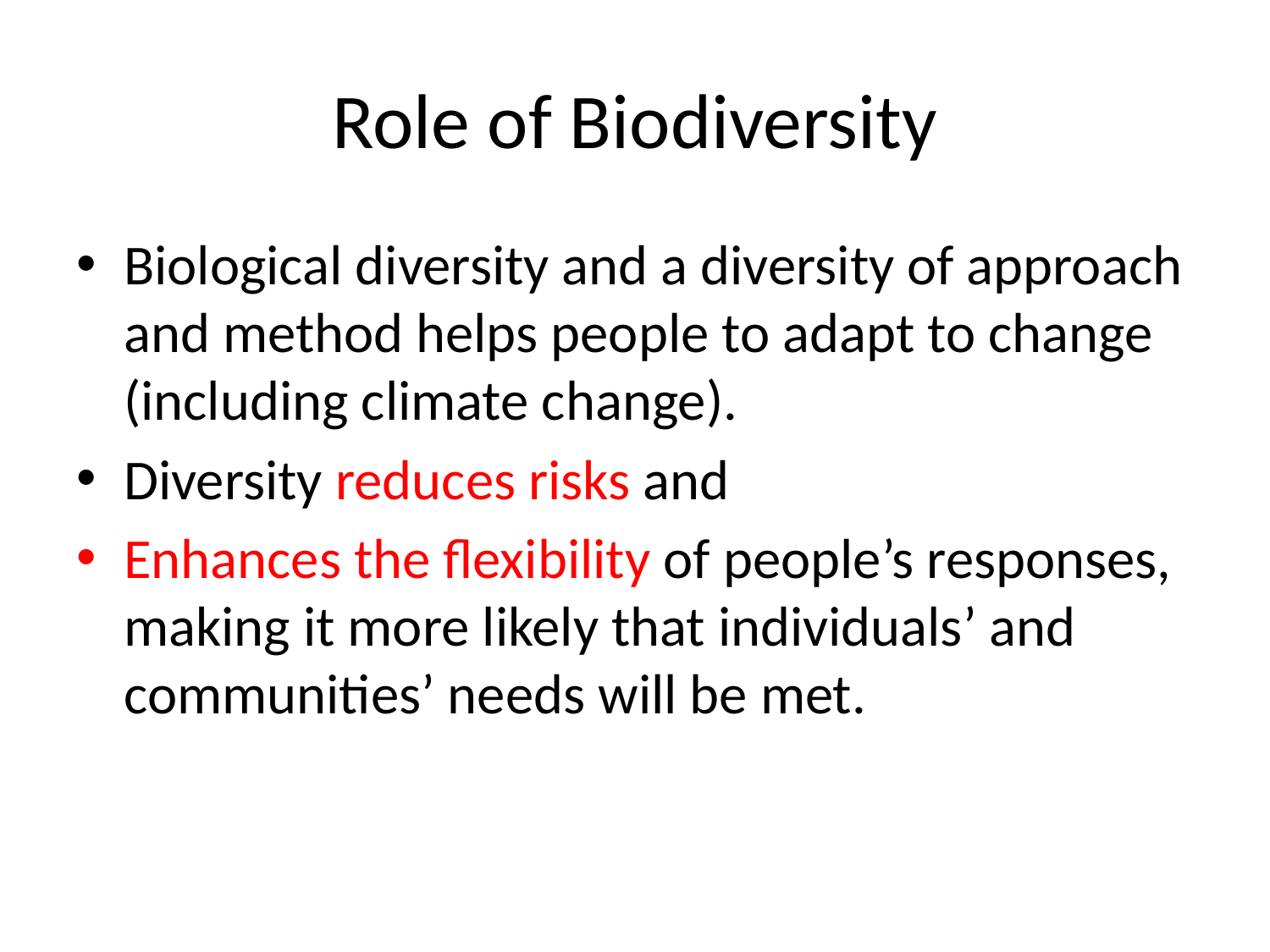

# Role of Biodiversity
Biological diversity and a diversity of approach and method helps people to adapt to change (including climate change).
Diversity reduces risks and
Enhances the flexibility of people’s responses, making it more likely that individuals’ and communities’ needs will be met.